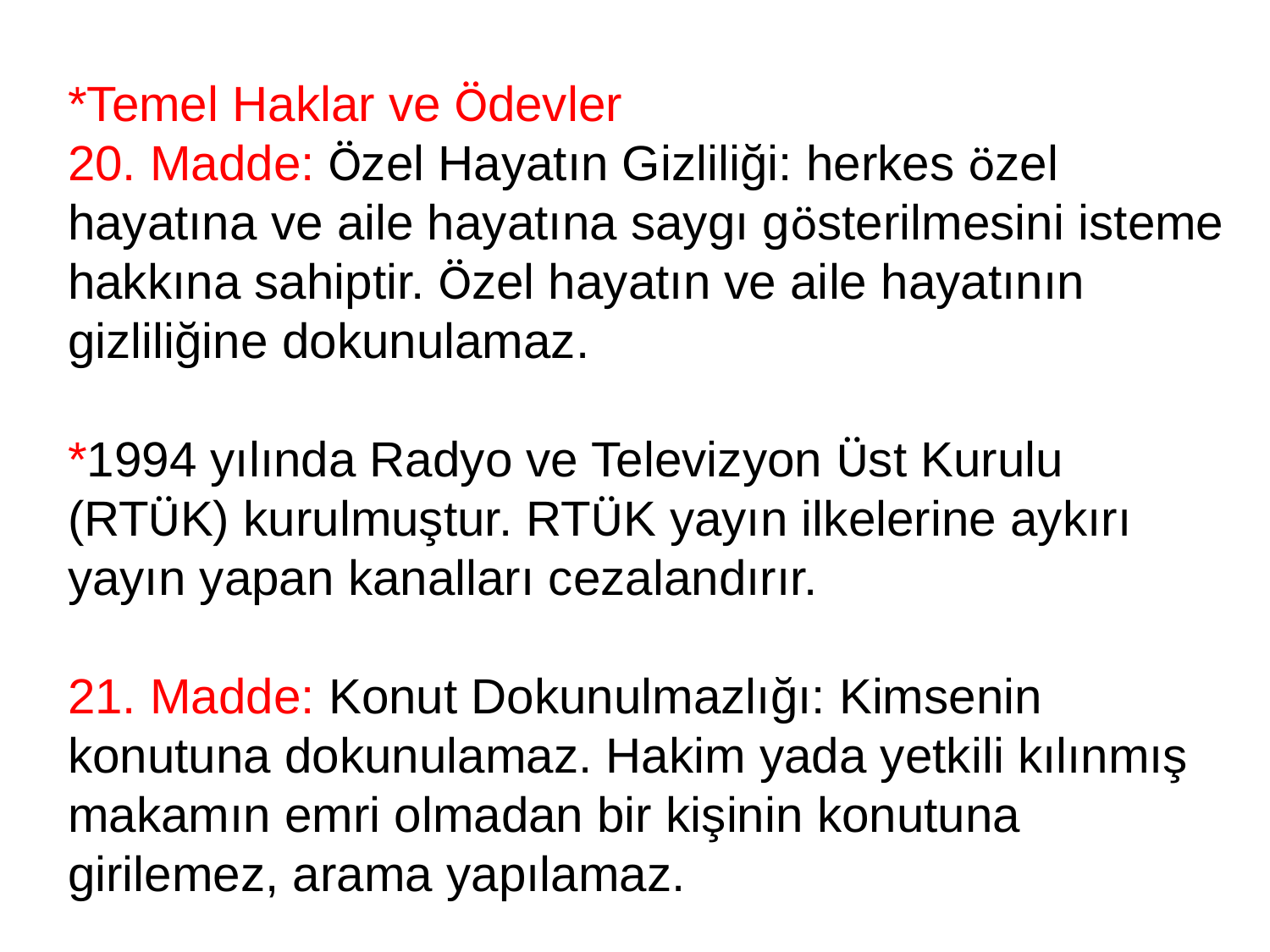

*Temel Haklar ve Ödevler
20. Madde: Özel Hayatın Gizliliği: herkes özel hayatına ve aile hayatına saygı gösterilmesini isteme hakkına sahiptir. Özel hayatın ve aile hayatının gizliliğine dokunulamaz.

*1994 yılında Radyo ve Televizyon Üst Kurulu (RTÜK) kurulmuştur. RTÜK yayın ilkelerine aykırı yayın yapan kanalları cezalandırır.

21. Madde: Konut Dokunulmazlığı: Kimsenin konutuna dokunulamaz. Hakim yada yetkili kılınmış makamın emri olmadan bir kişinin konutuna girilemez, arama yapılamaz.